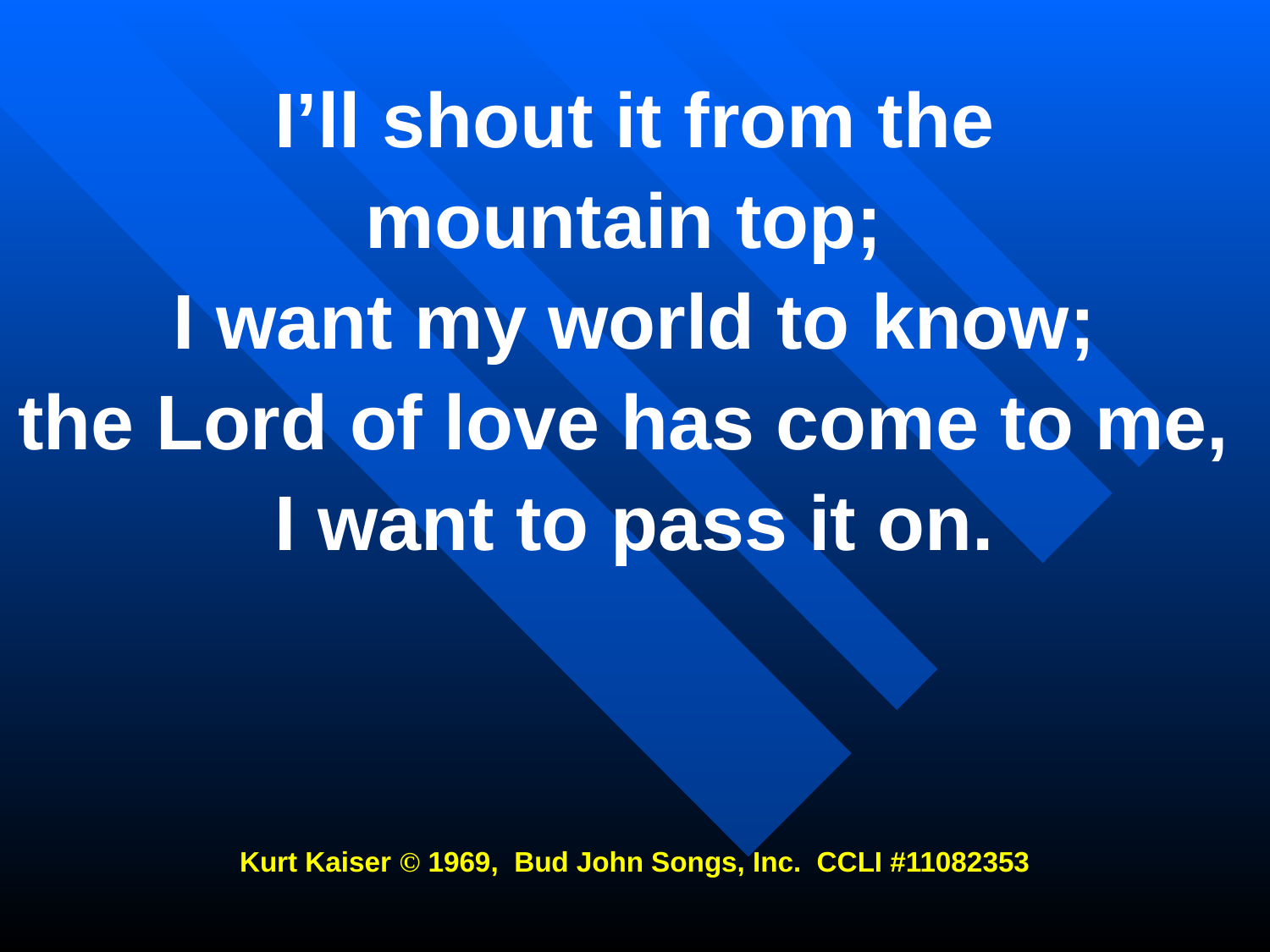

I’ll shout it from the
mountain top;
I want my world to know;
the Lord of love has come to me,
I want to pass it on.

Kurt Kaiser © 1969,  Bud John Songs, Inc.  CCLI #11082353